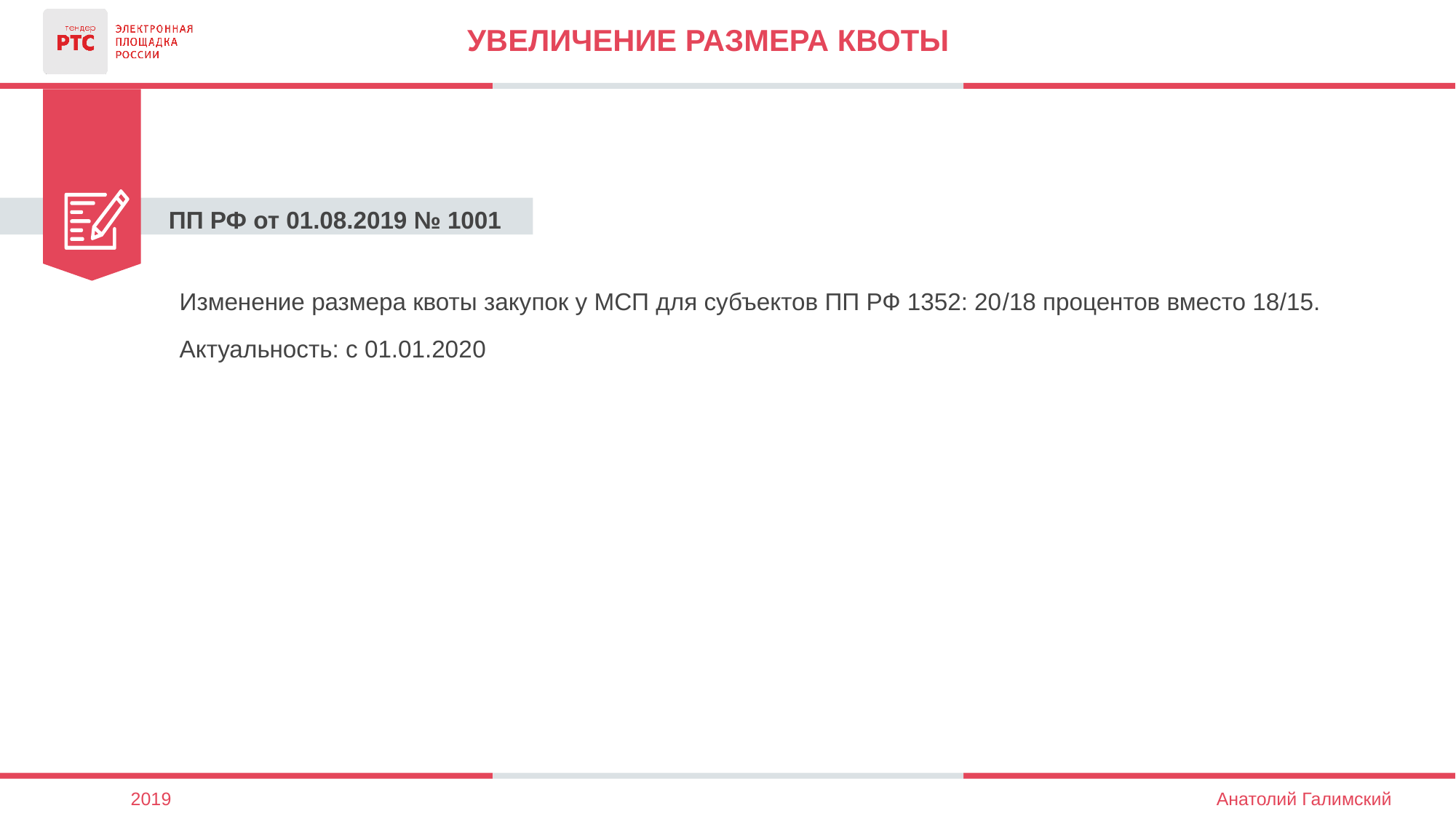

# Увеличение размера квоты

ПП РФ от 01.08.2019 № 1001
Изменение размера квоты закупок у МСП для субъектов ПП РФ 1352: 20/18 процентов вместо 18/15.
Актуальность: с 01.01.2020
2019
Анатолий Галимский